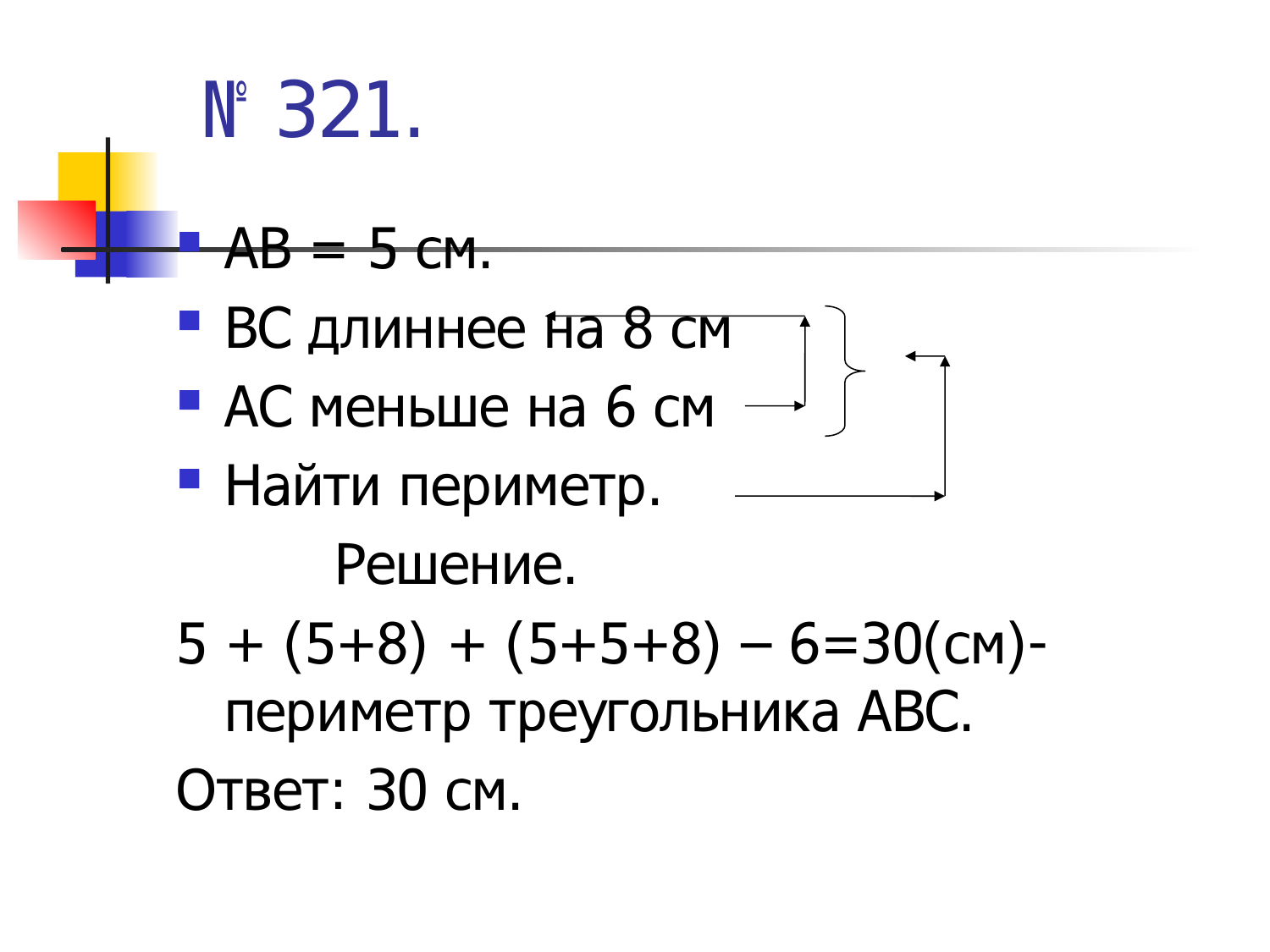

# № 321.
АВ = 5 см.
ВС длиннее на 8 см
АС меньше на 6 см
Найти периметр.
         Решение.
5 + (5+8) + (5+5+8) – 6=30(см)-периметр треугольника АВС.
Ответ: 30 см.